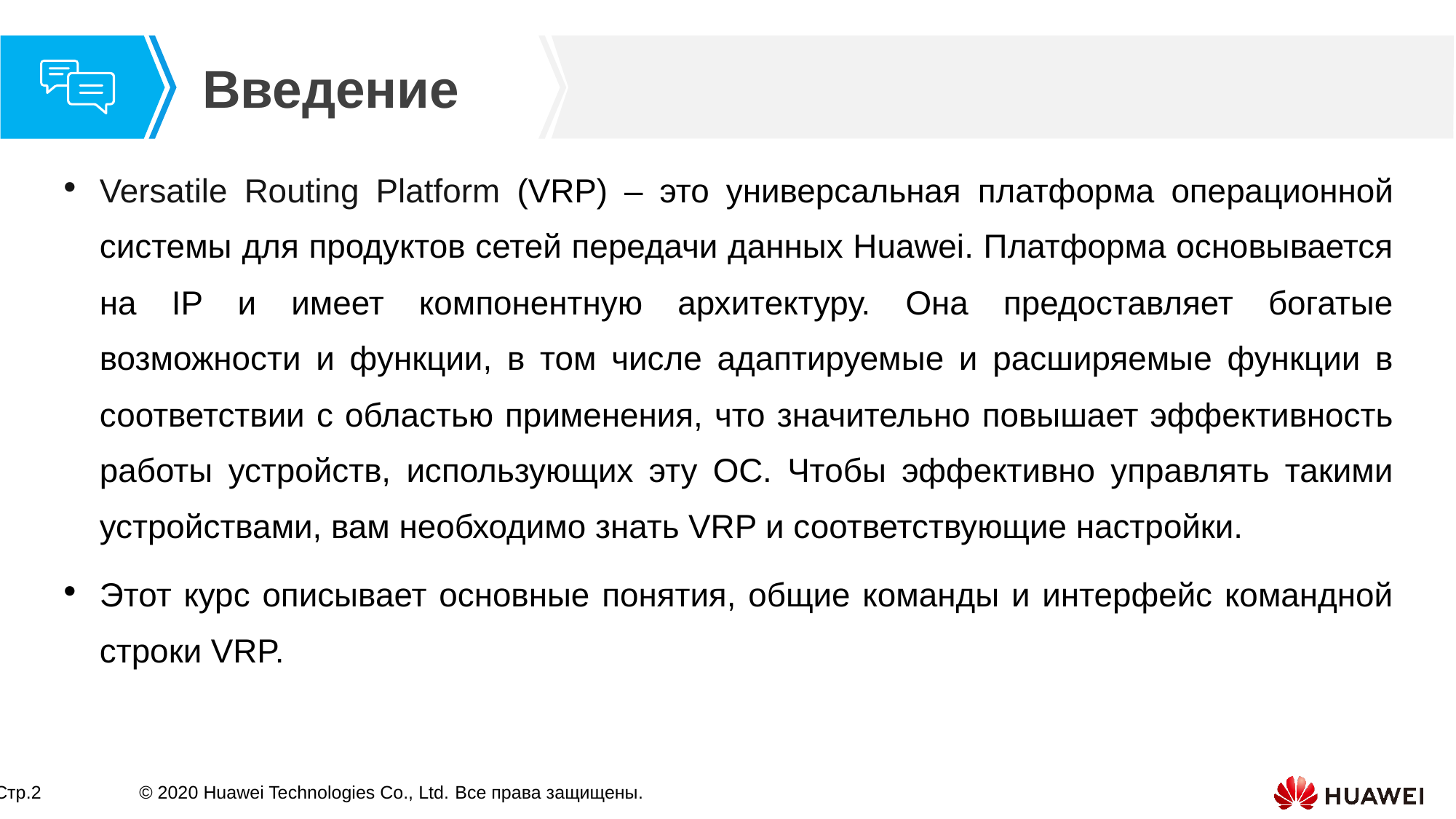

Versatile Routing Platform (VRP) – это универсальная платформа операционной системы для продуктов сетей передачи данных Huawei. Платформа основывается на IP и имеет компонентную архитектуру. Она предоставляет богатые возможности и функции, в том числе адаптируемые и расширяемые функции в соответствии с областью применения, что значительно повышает эффективность работы устройств, использующих эту ОС. Чтобы эффективно управлять такими устройствами, вам необходимо знать VRP и соответствующие настройки.
Этот курс описывает основные понятия, общие команды и интерфейс командной строки VRP.